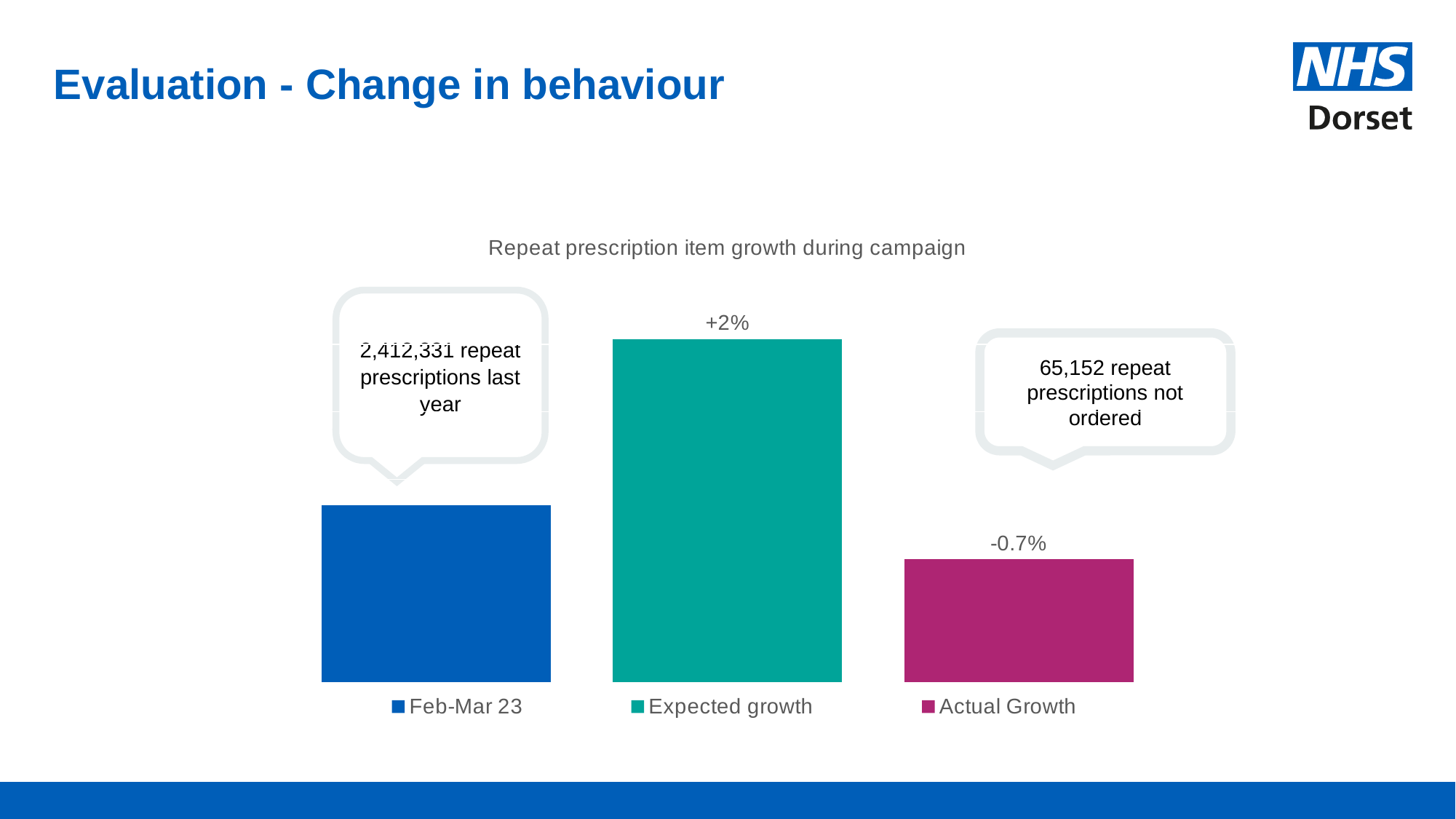

# Evaluation - Change in behaviour

### Chart: Repeat prescription item growth during campaign

| Category | Feb-Mar 23 | Expected growth | Actual Growth |
|---|---|---|---|
| Items issued | 2412331.0 | 2461542.5524 | 2396391.0 |
2,412,331 repeat prescriptions last year
65,152 repeat prescriptions not ordered